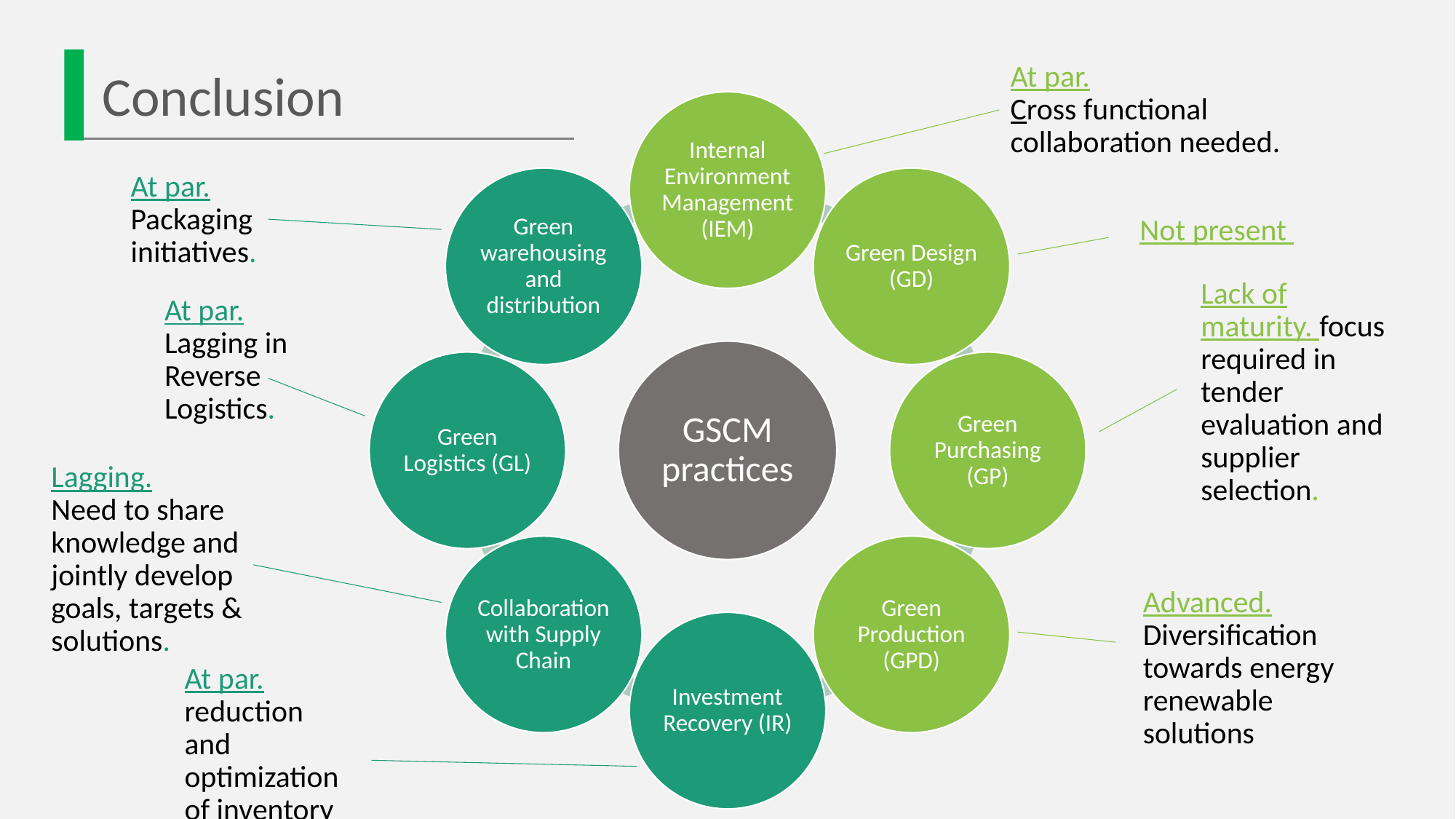

Conclusion
At par.
Cross functional collaboration needed.

GSCM practices
Internal Environment Management (IEM)
Green Design (GD)
Green Purchasing (GP)
Green Production (GPD)
Investment Recovery (IR)
Collaboration with Supply Chain
Green Logistics (GL)
Green warehousing and distribution
At par.
Packaging initiatives.
Not present
At par.
Lagging in Reverse Logistics.
Lack of maturity. focus required in tender evaluation and supplier selection.
Lagging.
Need to share knowledge and jointly develop goals, targets & solutions.
Advanced.
Diversification towards energy renewable solutions
At par.
reduction and optimization of inventory